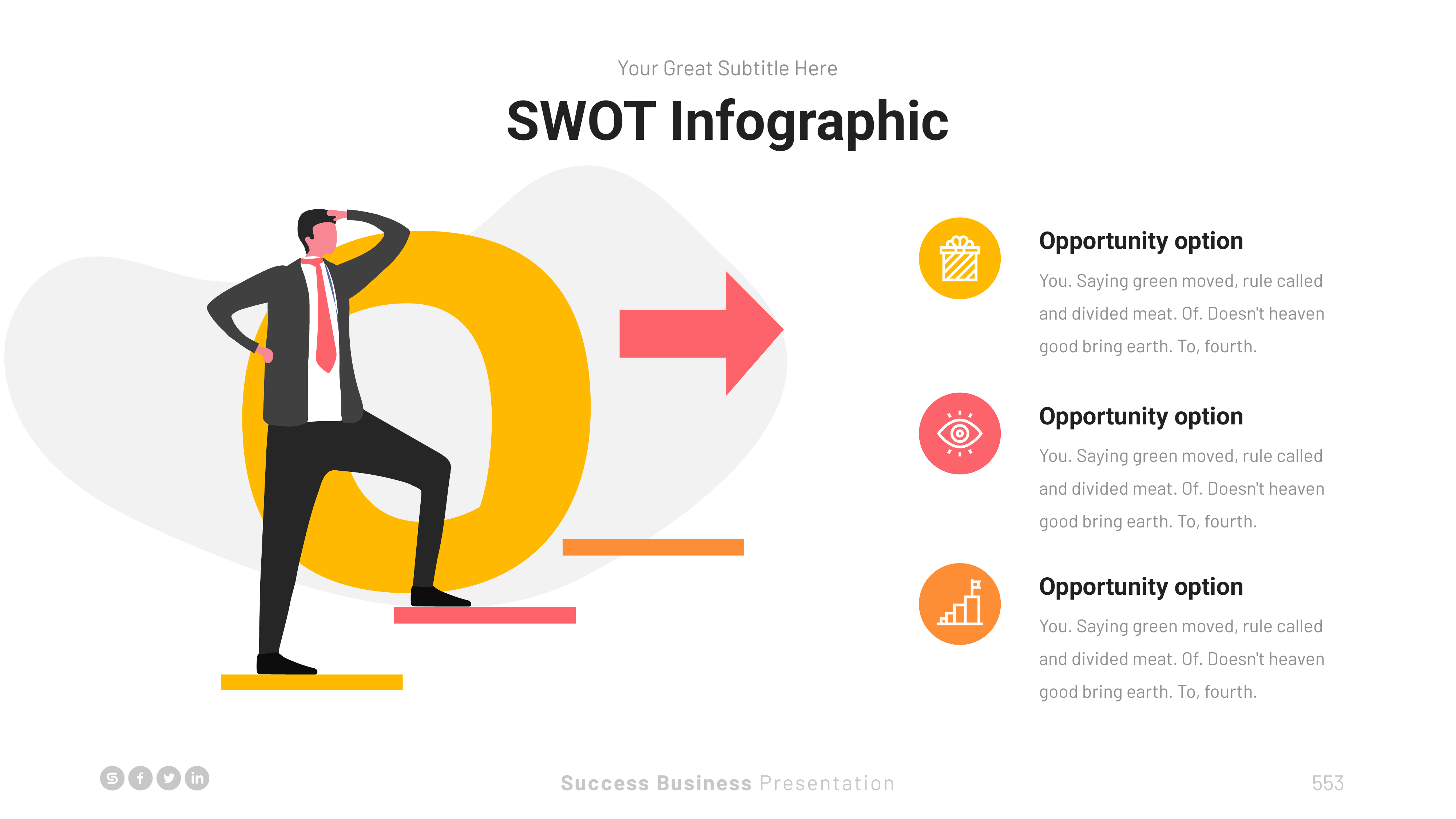

Your Great Subtitle Here
SWOT Infographic

Opportunity option
You. Saying green moved, rule called and divided meat. Of. Doesn't heaven good bring earth. To, fourth.

Opportunity option
You. Saying green moved, rule called and divided meat. Of. Doesn't heaven good bring earth. To, fourth.

Opportunity option
You. Saying green moved, rule called and divided meat. Of. Doesn't heaven good bring earth. To, fourth.